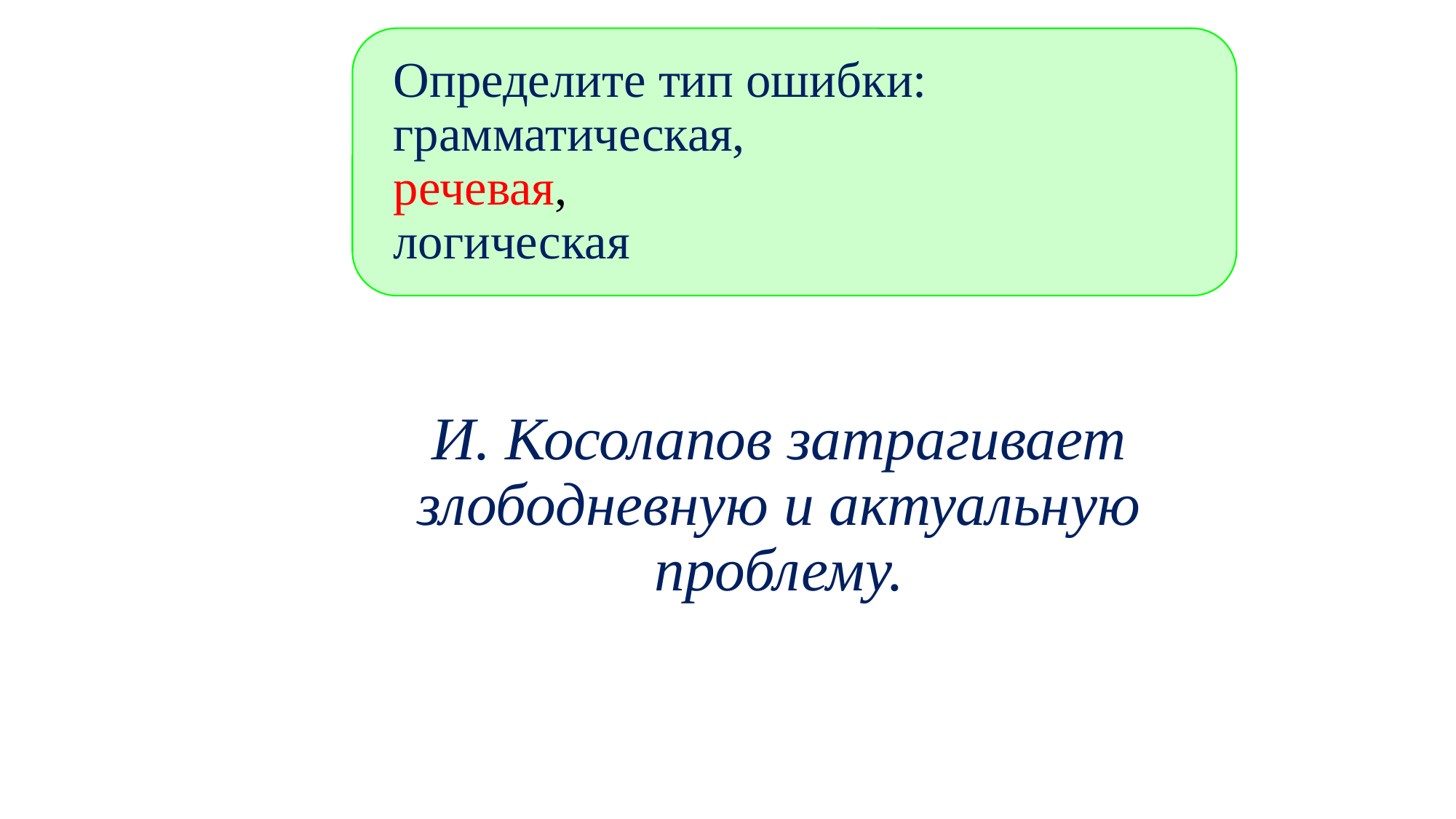

Определите тип ошибки:
грамматическая,
речевая,
логическая
И. Косолапов затрагивает злободневную и актуальную проблему.